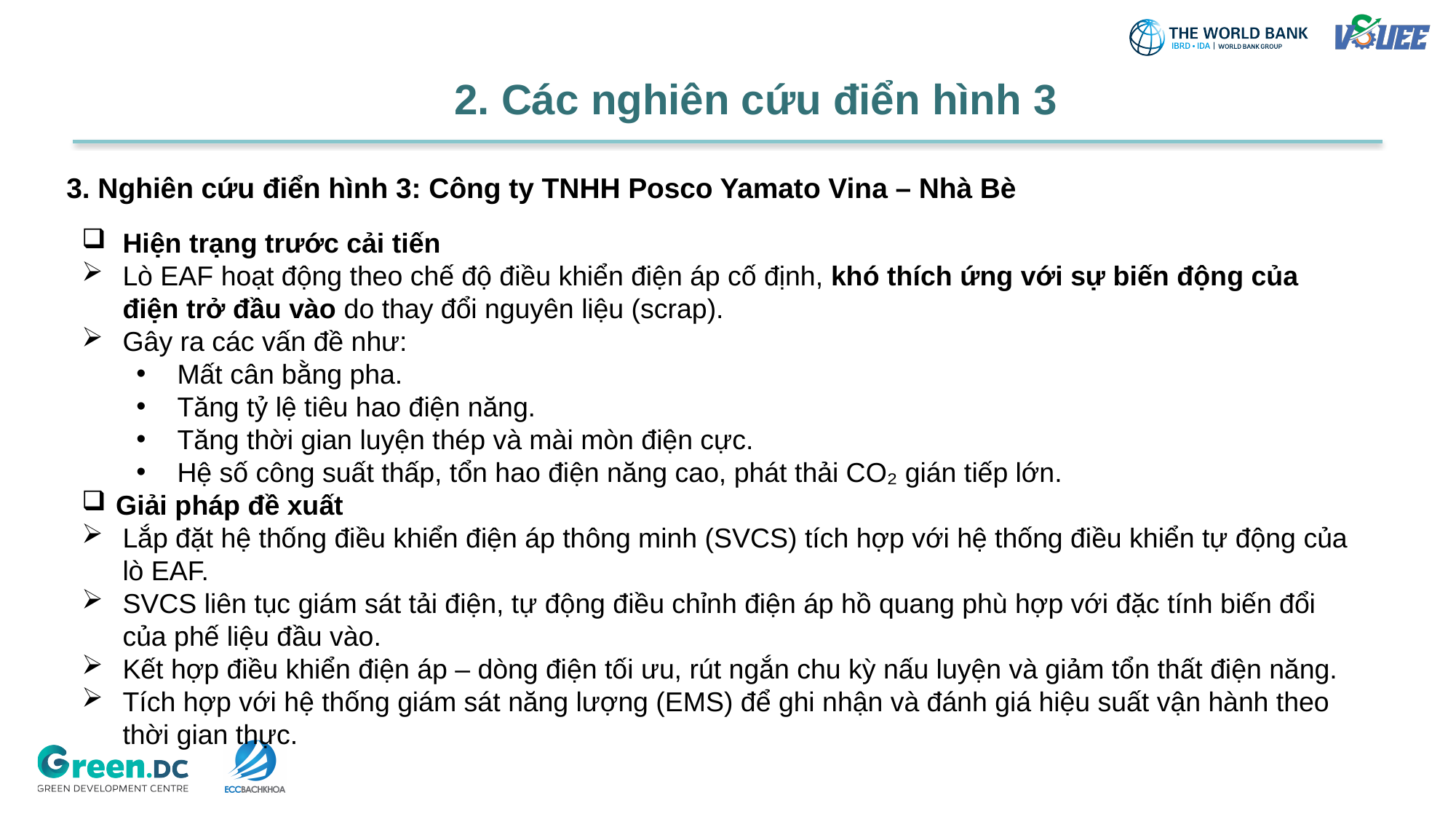

2. Các nghiên cứu điển hình 3
3. Nghiên cứu điển hình 3: Công ty TNHH Posco Yamato Vina – Nhà Bè
Hiện trạng trước cải tiến
Lò EAF hoạt động theo chế độ điều khiển điện áp cố định, khó thích ứng với sự biến động của điện trở đầu vào do thay đổi nguyên liệu (scrap).
Gây ra các vấn đề như:
Mất cân bằng pha.
Tăng tỷ lệ tiêu hao điện năng.
Tăng thời gian luyện thép và mài mòn điện cực.
Hệ số công suất thấp, tổn hao điện năng cao, phát thải CO₂ gián tiếp lớn.
Giải pháp đề xuất
Lắp đặt hệ thống điều khiển điện áp thông minh (SVCS) tích hợp với hệ thống điều khiển tự động của lò EAF.
SVCS liên tục giám sát tải điện, tự động điều chỉnh điện áp hồ quang phù hợp với đặc tính biến đổi của phế liệu đầu vào.
Kết hợp điều khiển điện áp – dòng điện tối ưu, rút ngắn chu kỳ nấu luyện và giảm tổn thất điện năng.
Tích hợp với hệ thống giám sát năng lượng (EMS) để ghi nhận và đánh giá hiệu suất vận hành theo thời gian thực.